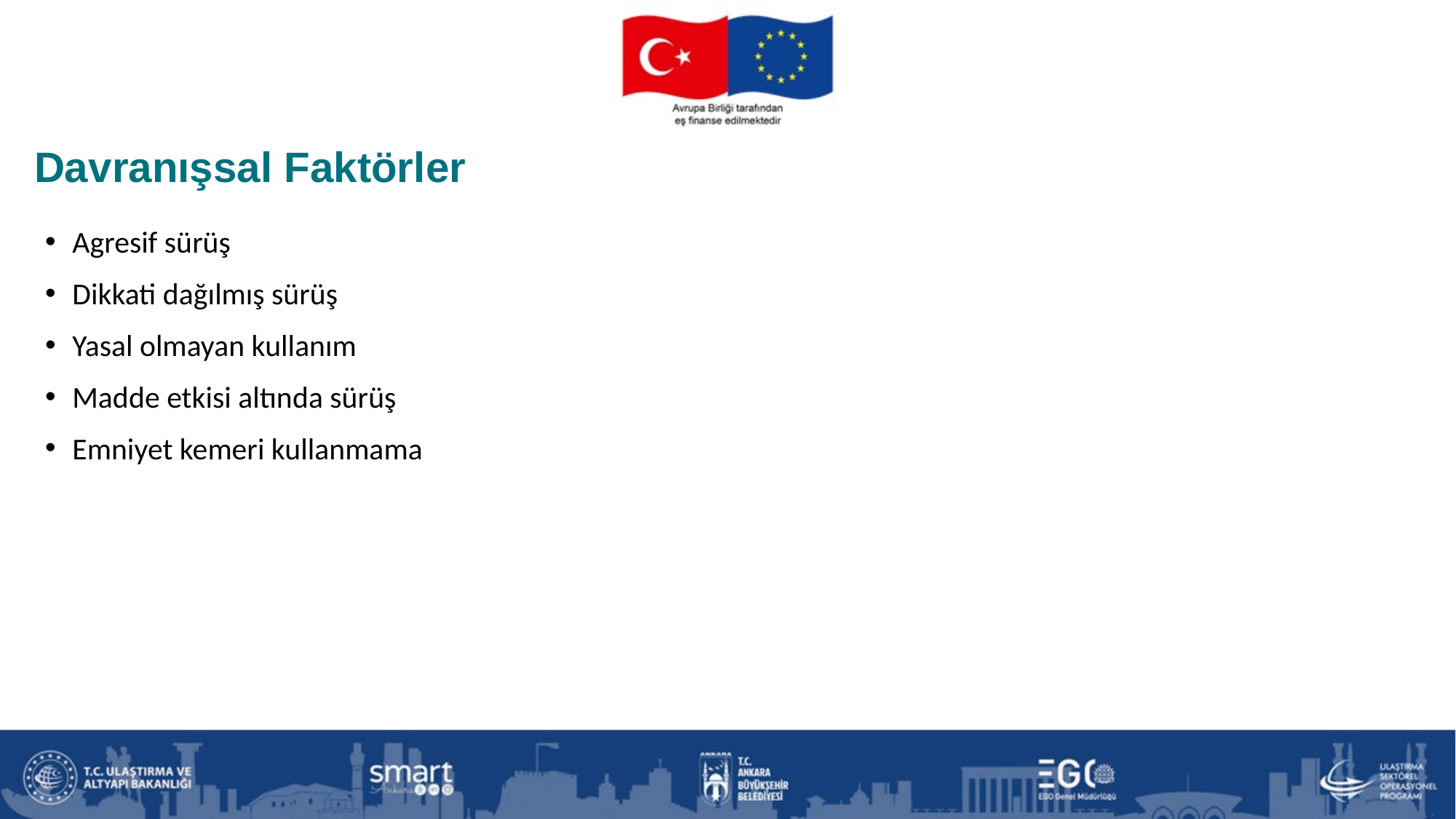

Davranışsal Faktörler

Agresif sürüş
Dikkati dağılmış sürüş
Yasal olmayan kullanım
Madde etkisi altında sürüş
Emniyet kemeri kullanmama